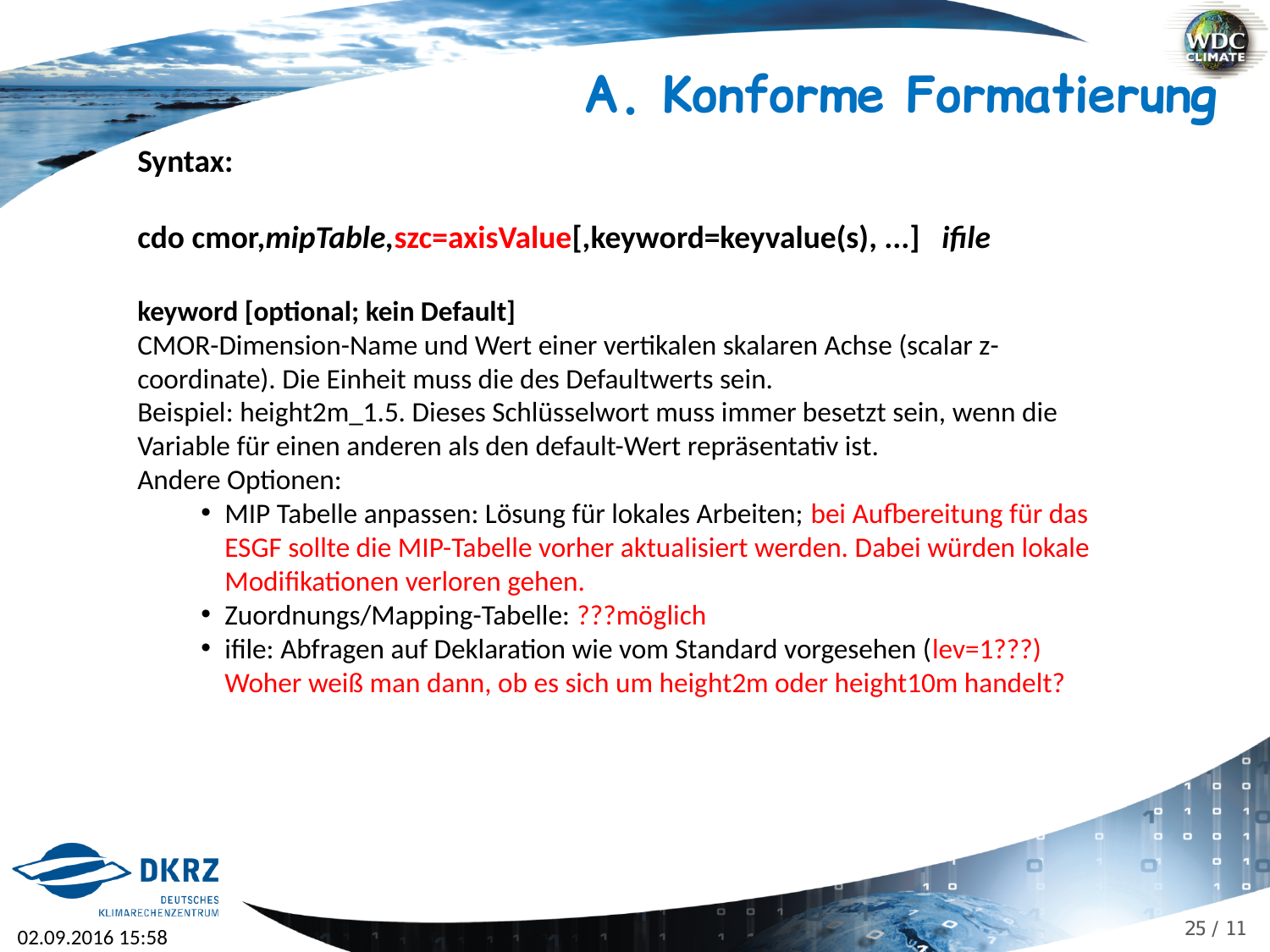

A. Konforme Formatierung

Syntax:
cdo cmor,mipTable,szc=axisValue[,keyword=keyvalue(s), ...]   ifile
keyword [optional; kein Default]
CMOR-Dimension-Name und Wert einer vertikalen skalaren Achse (scalar z-coordinate). Die Einheit muss die des Defaultwerts sein.
Beispiel: height2m_1.5. Dieses Schlüsselwort muss immer besetzt sein, wenn die Variable für einen anderen als den default-Wert repräsentativ ist.
Andere Optionen:
MIP Tabelle anpassen: Lösung für lokales Arbeiten; bei Aufbereitung für das ESGF sollte die MIP-Tabelle vorher aktualisiert werden. Dabei würden lokale Modifikationen verloren gehen.
Zuordnungs/Mapping-Tabelle: ???möglich
ifile: Abfragen auf Deklaration wie vom Standard vorgesehen (lev=1???) Woher weiß man dann, ob es sich um height2m oder height10m handelt?